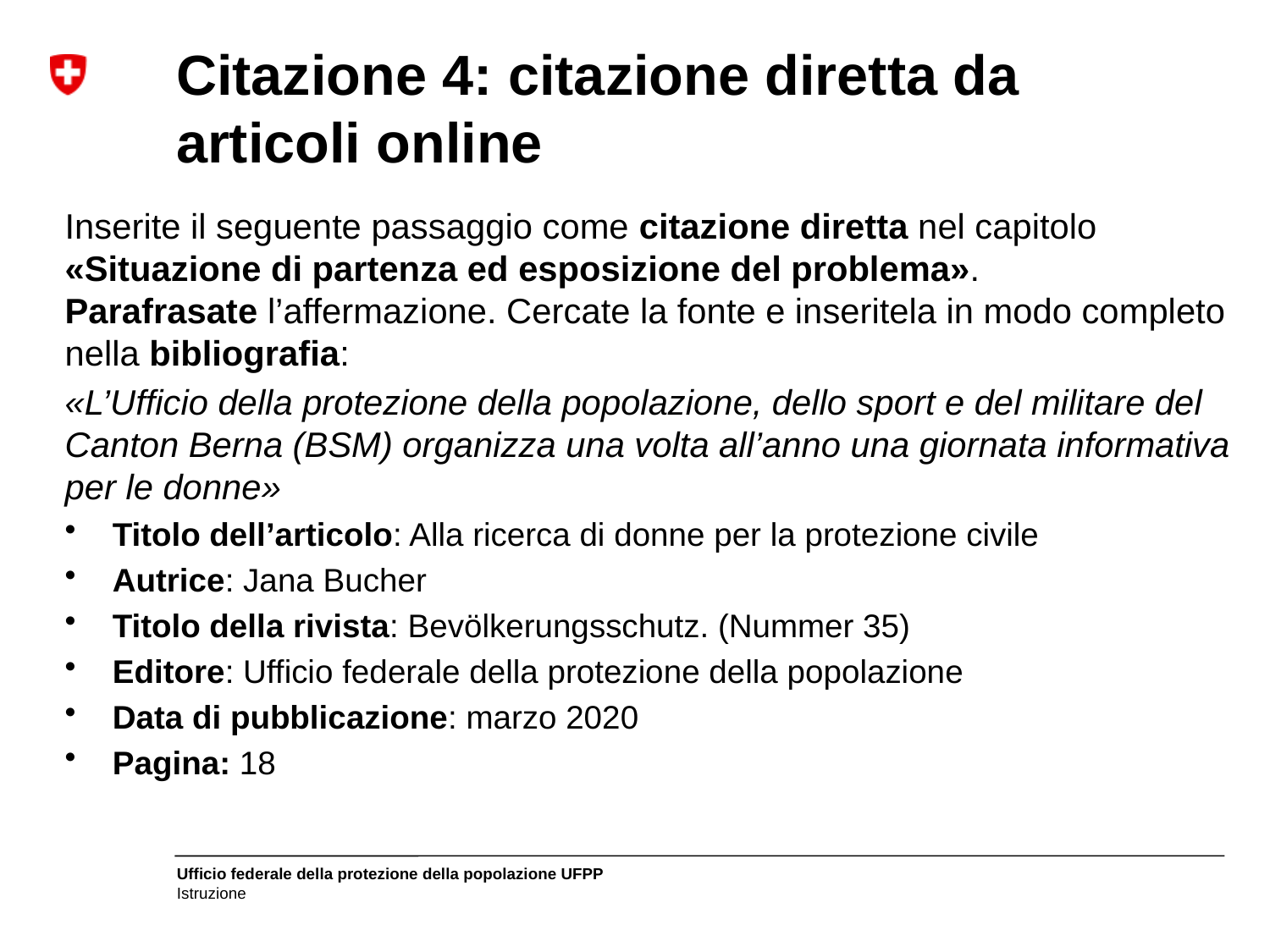

# Citazione 4: citazione diretta da articoli online
Inserite il seguente passaggio come citazione diretta nel capitolo «Situazione di partenza ed esposizione del problema».
Parafrasate l’affermazione. Cercate la fonte e inseritela in modo completo nella bibliografia:
«L’Ufficio della protezione della popolazione, dello sport e del militare del Canton Berna (BSM) organizza una volta all’anno una giornata informativa per le donne»
Titolo dell’articolo: Alla ricerca di donne per la protezione civile
Autrice: Jana Bucher
Titolo della rivista: Bevölkerungsschutz. (Nummer 35)
Editore: Ufficio federale della protezione della popolazione
Data di pubblicazione: marzo 2020
Pagina: 18